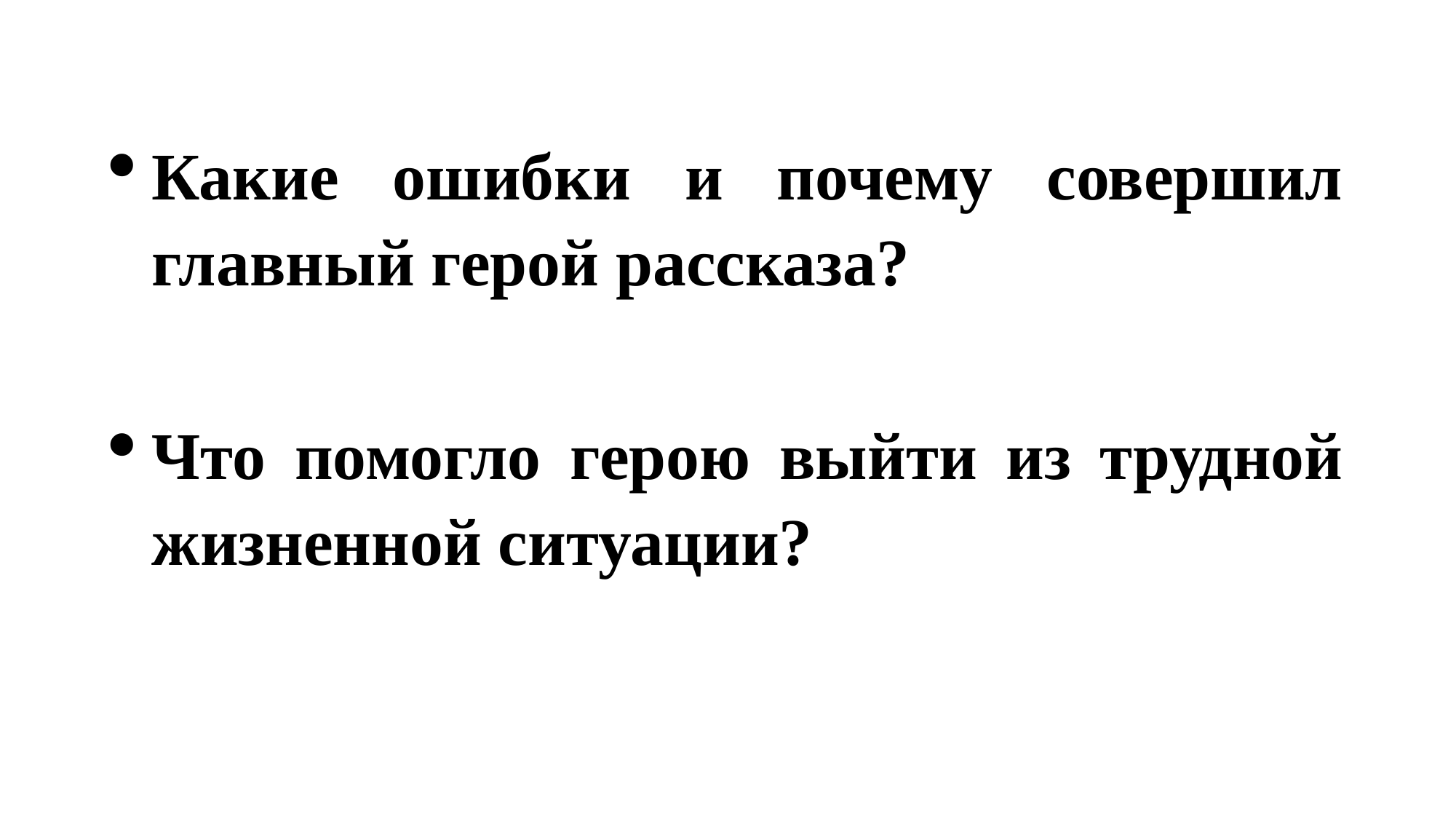

#
Какие ошибки и почему совершил главный герой рассказа?

Что помогло герою выйти из трудной жизненной ситуации?